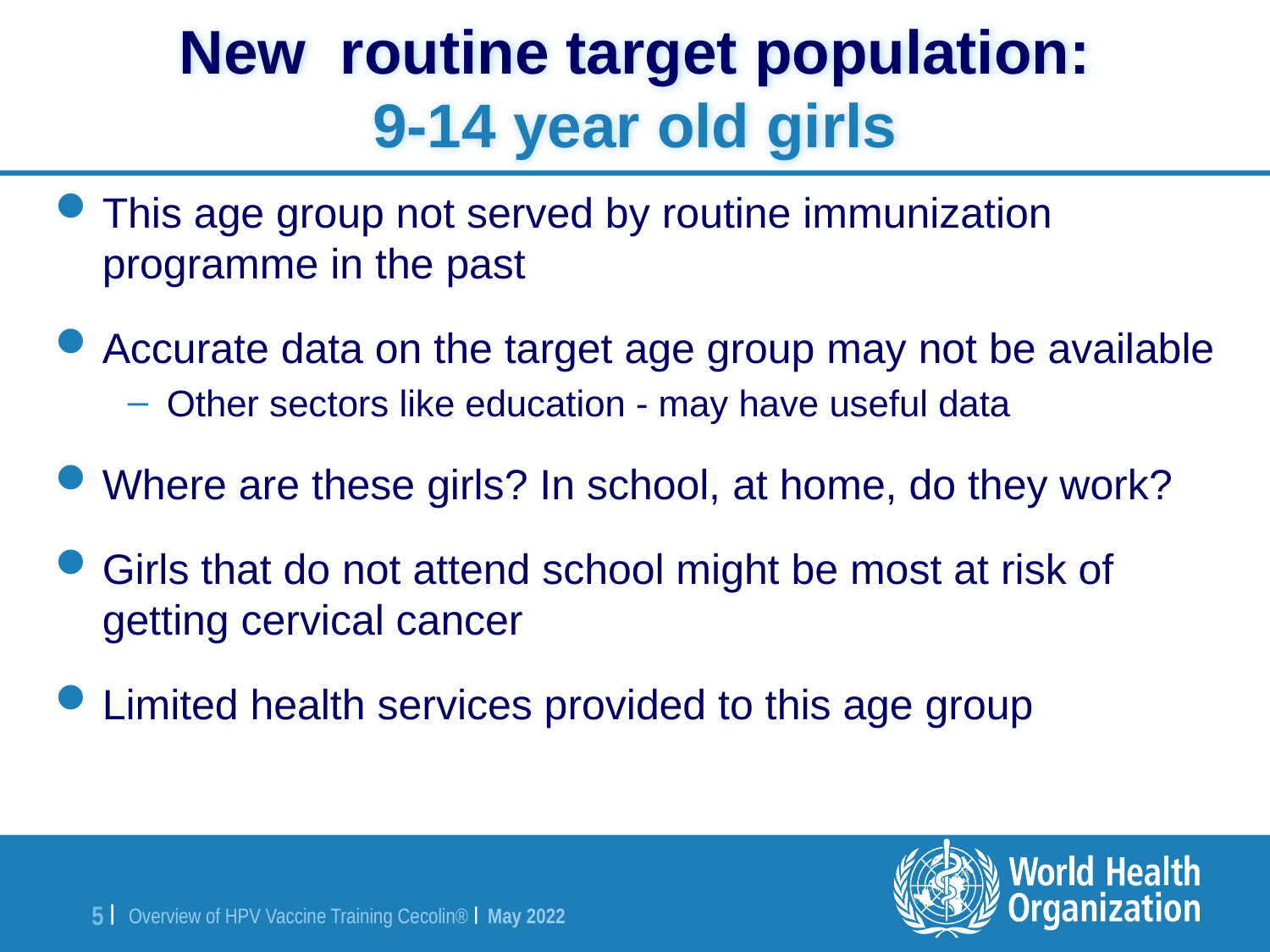

# New  routine target population: 9-14 year old girls
This age group not served by routine immunization programme in the past
Accurate data on the target age group may not be available
Other sectors like education - may have useful data
Where are these girls? In school, at home, do they work?
Girls that do not attend school might be most at risk of getting cervical cancer
Limited health services provided to this age group